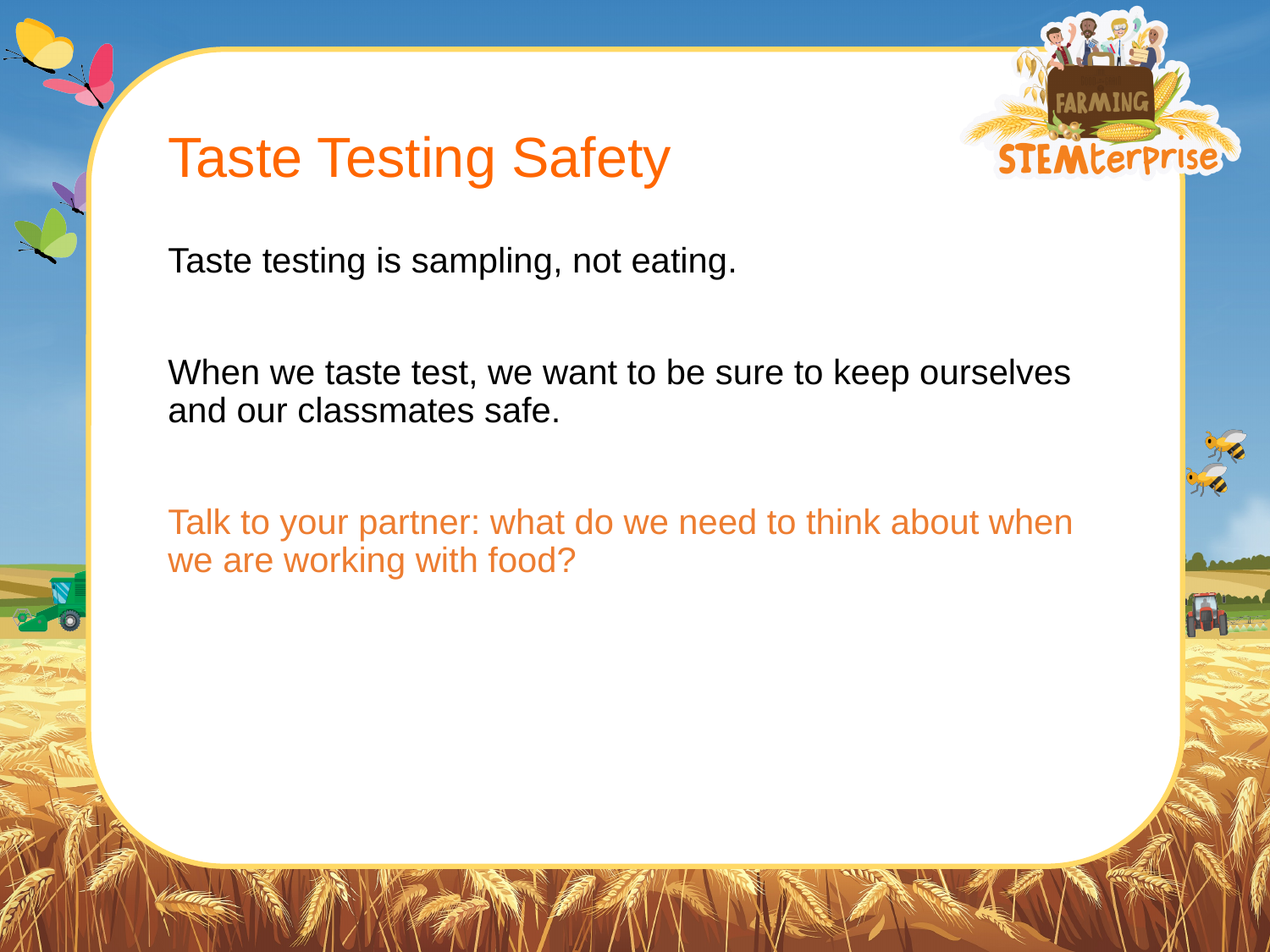

# Taste Testing Safety
Taste testing is sampling, not eating.

When we taste test, we want to be sure to keep ourselves and our classmates safe.

Talk to your partner: what do we need to think about when we are working with food?